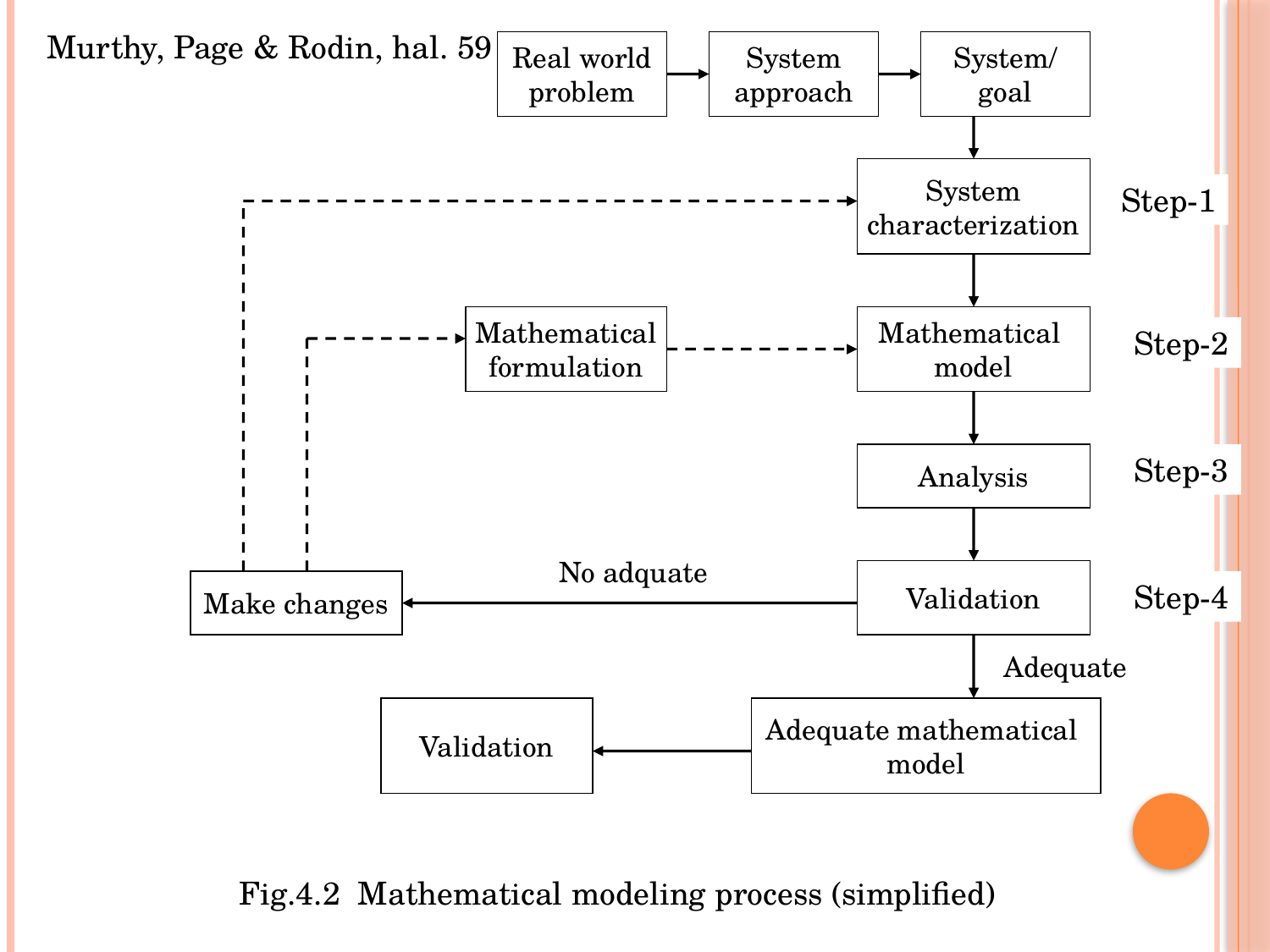

Murthy, Page & Rodin, hal. 59

Real world
problem
System
approach
System/
goal

System
characterization
Step-1

Mathematical
formulation
Mathematical
model
Step-2

Analysis
Step-3

No adquate
Validation
Make changes
Step-4

Adequate
Validation
Adequate mathematical
model

Fig.4.2  Mathematical modeling process (simplified)